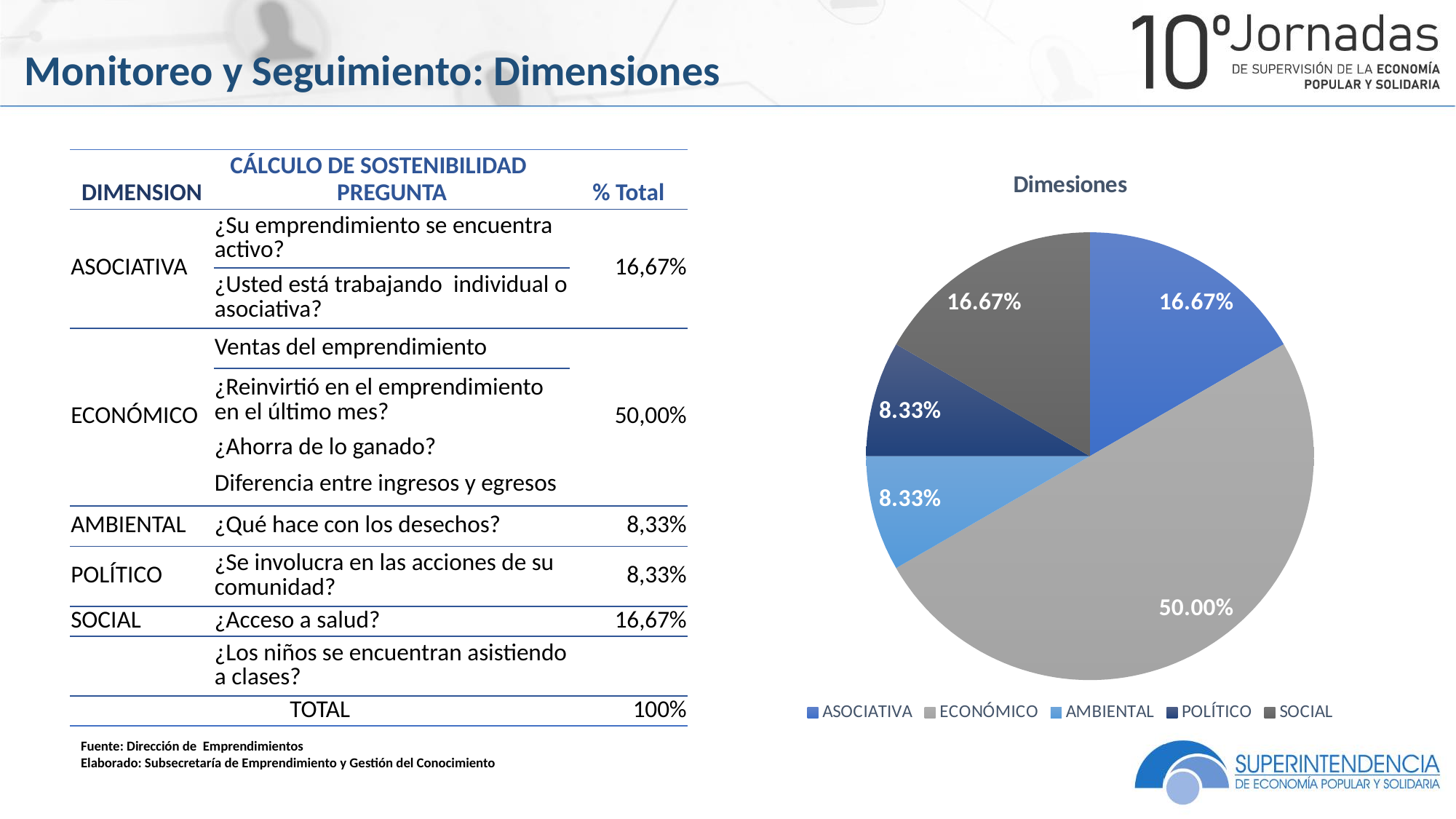

Monitoreo y Seguimiento: Dimensiones
| CÁLCULO DE SOSTENIBILIDAD |  |  |
| --- | --- | --- |
| DIMENSION | PREGUNTA | % Total |
| ASOCIATIVA | ¿Su emprendimiento se encuentra activo? | 16,67% |
|  | ¿Usted está trabajando individual o asociativa? |  |
| ECONÓMICO | Ventas del emprendimiento | 50,00% |
|  | ¿Reinvirtió en el emprendimiento en el último mes? |  |
|  | ¿Ahorra de lo ganado? |  |
|  | Diferencia entre ingresos y egresos |  |
| AMBIENTAL | ¿Qué hace con los desechos? | 8,33% |
| POLÍTICO | ¿Se involucra en las acciones de su comunidad? | 8,33% |
| SOCIAL | ¿Acceso a salud? | 16,67% |
|  | ¿Los niños se encuentran asistiendo a clases? |  |
| TOTAL |  | 100% |

### Chart: Dimesiones

| Category | % |
|---|---|
| ASOCIATIVA | 0.1667 |
| ECONÓMICO | 0.5 |
| AMBIENTAL | 0.0833 |
| POLÍTICO | 0.0833 |
| SOCIAL | 0.1667 |
Fuente: Dirección de  Emprendimientos
Elaborado: Subsecretaría de Emprendimiento y Gestión del Conocimiento